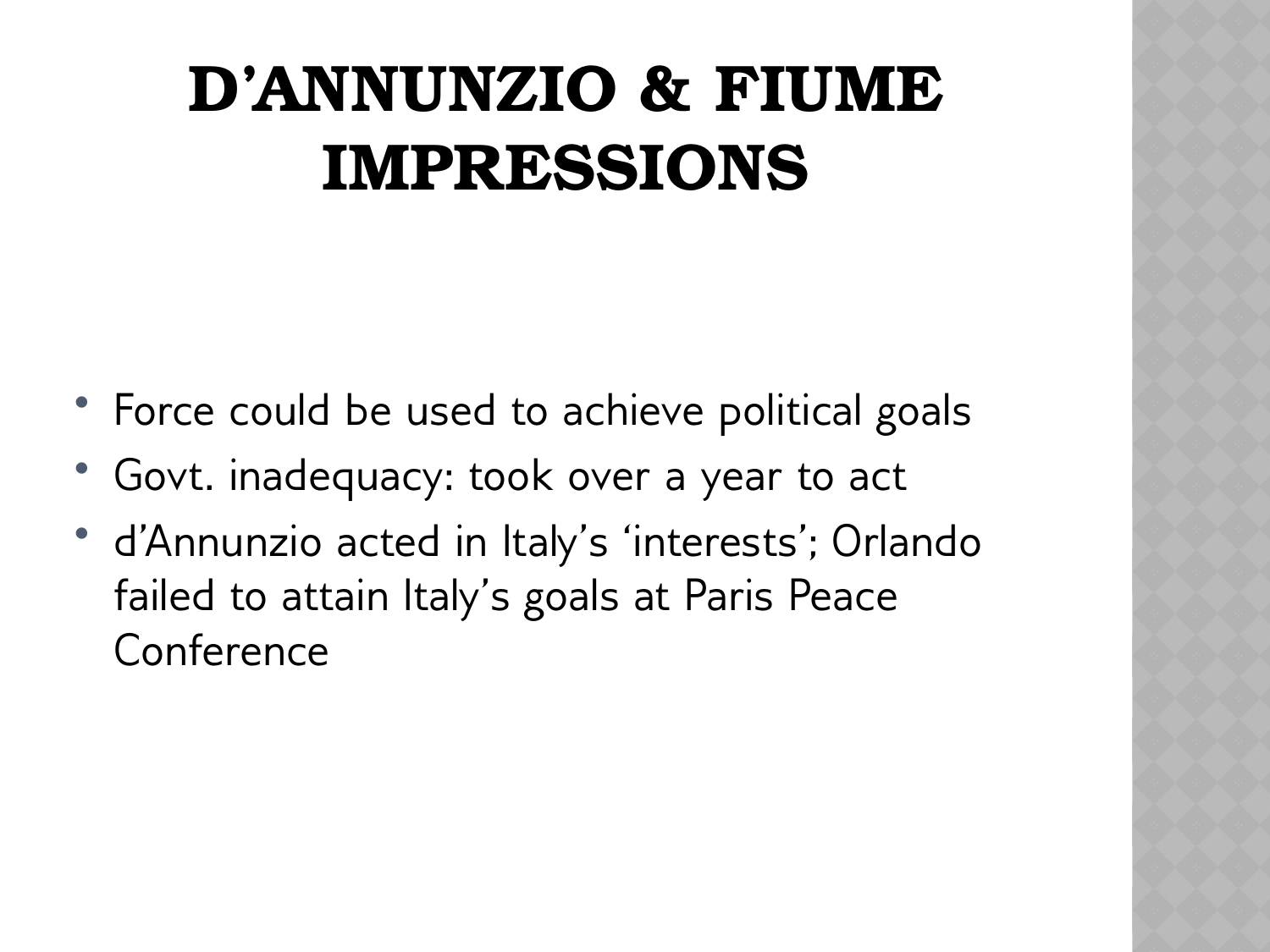

# D’annunzio & fiume impressions
Force could be used to achieve political goals
Govt. inadequacy: took over a year to act
d’Annunzio acted in Italy’s ‘interests’; Orlando failed to attain Italy’s goals at Paris Peace Conference